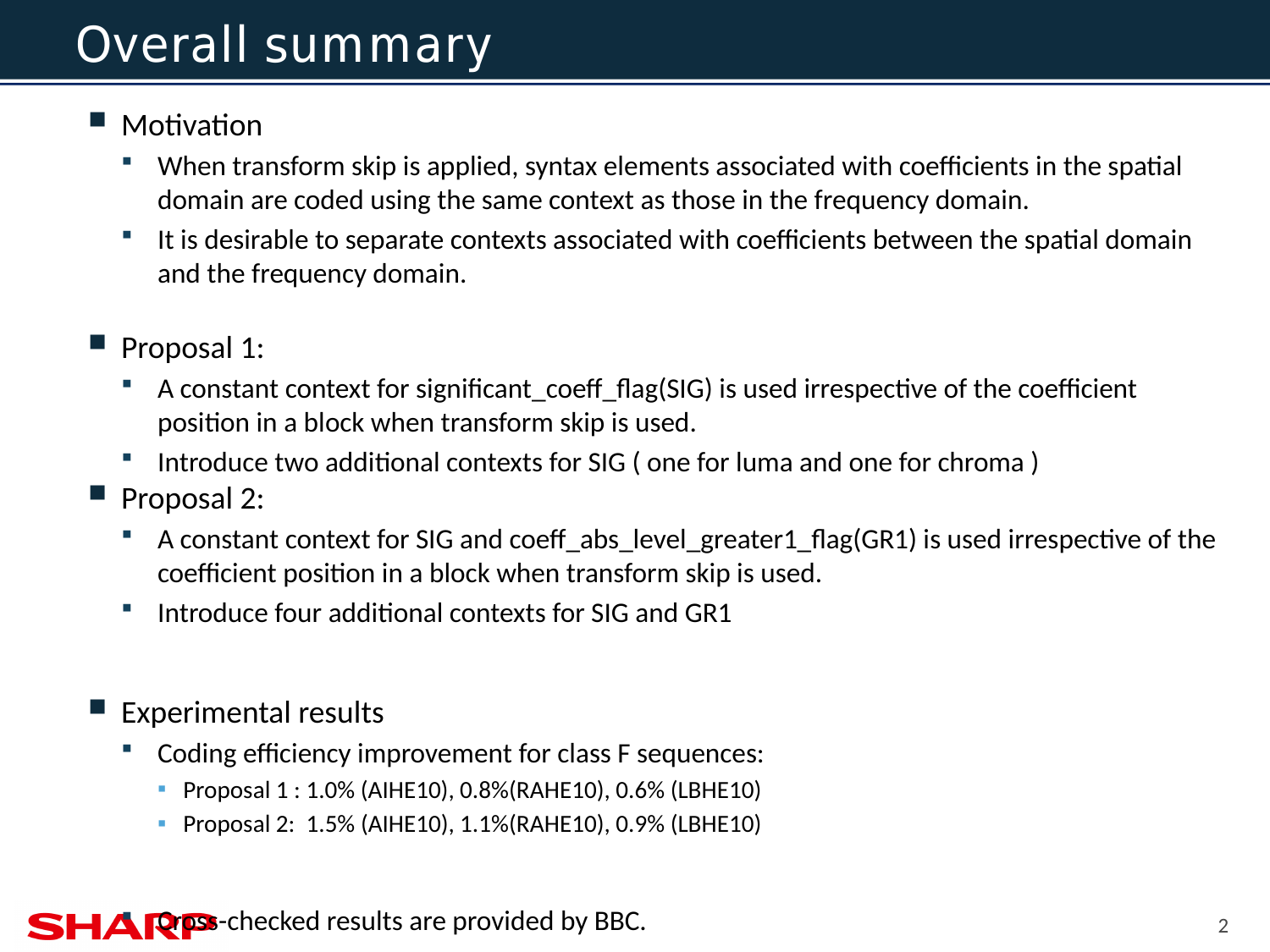

# Overall summary
Motivation
When transform skip is applied, syntax elements associated with coefficients in the spatial domain are coded using the same context as those in the frequency domain.
It is desirable to separate contexts associated with coefficients between the spatial domain and the frequency domain.

Proposal 1:
A constant context for significant_coeff_flag(SIG) is used irrespective of the coefficient position in a block when transform skip is used.
Introduce two additional contexts for SIG ( one for luma and one for chroma )
Proposal 2:
A constant context for SIG and coeff_abs_level_greater1_flag(GR1) is used irrespective of the coefficient position in a block when transform skip is used.
Introduce four additional contexts for SIG and GR1

Experimental results
Coding efficiency improvement for class F sequences:
Proposal 1 : 1.0% (AIHE10), 0.8%(RAHE10), 0.6% (LBHE10)
Proposal 2:  1.5% (AIHE10), 1.1%(RAHE10), 0.9% (LBHE10)

Cross-checked results are provided by BBC.
2